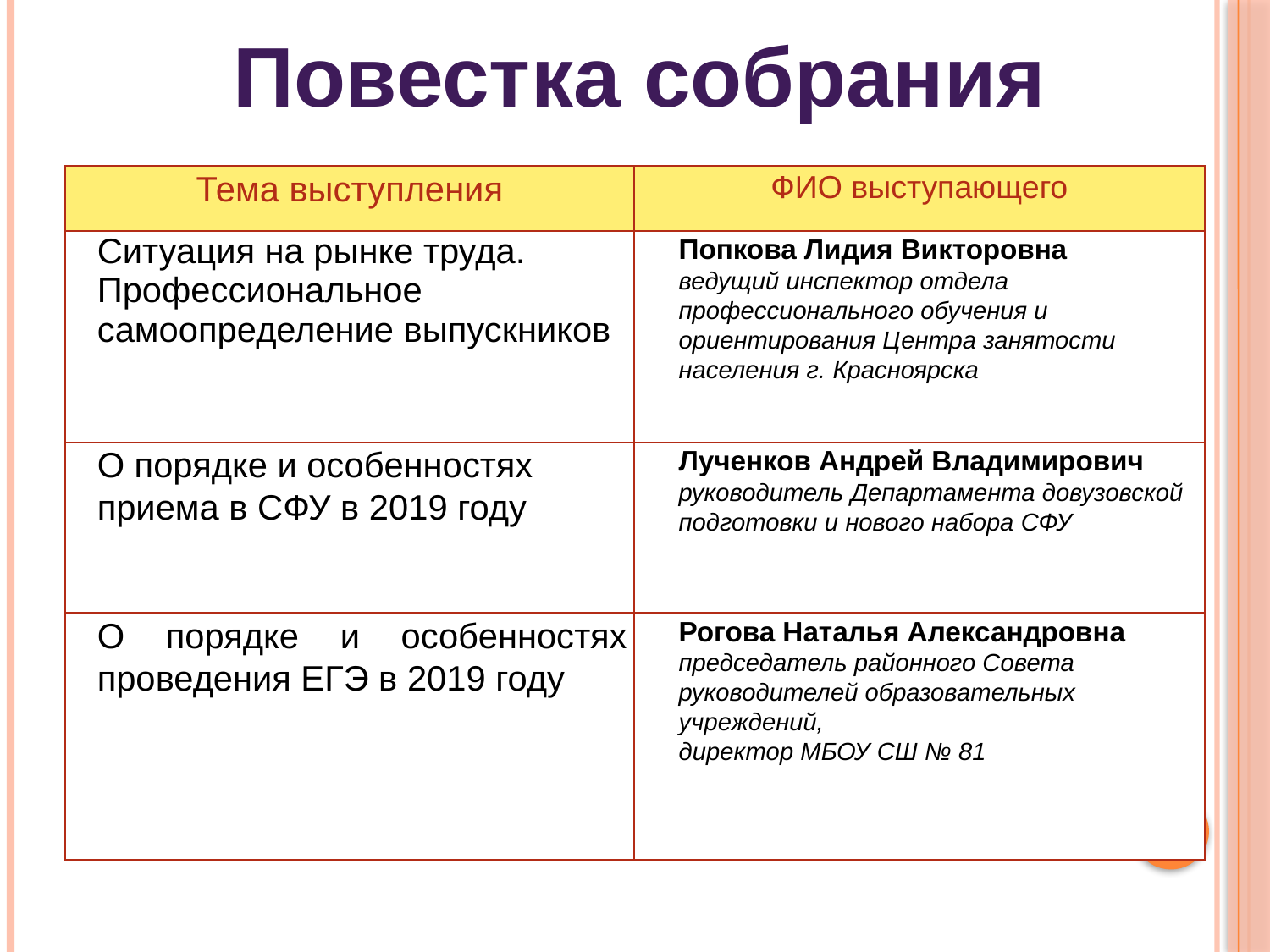

Повестка собрания
| Тема выступления | ФИО выступающего |
| --- | --- |
| Ситуация на рынке труда. Профессиональное самоопределение выпускников | Попкова Лидия Викторовна ведущий инспектор отдела профессионального обучения и ориентирования Центра занятости населения г. Красноярска |
| О порядке и особенностях приема в СФУ в 2019 году | Лученков Андрей Владимирович руководитель Департамента довузовской подготовки и нового набора СФУ |
| О порядке и особенностях проведения ЕГЭ в 2019 году | Рогова Наталья Александровна председатель районного Совета руководителей образовательных учреждений, директор МБОУ СШ № 81 |
#